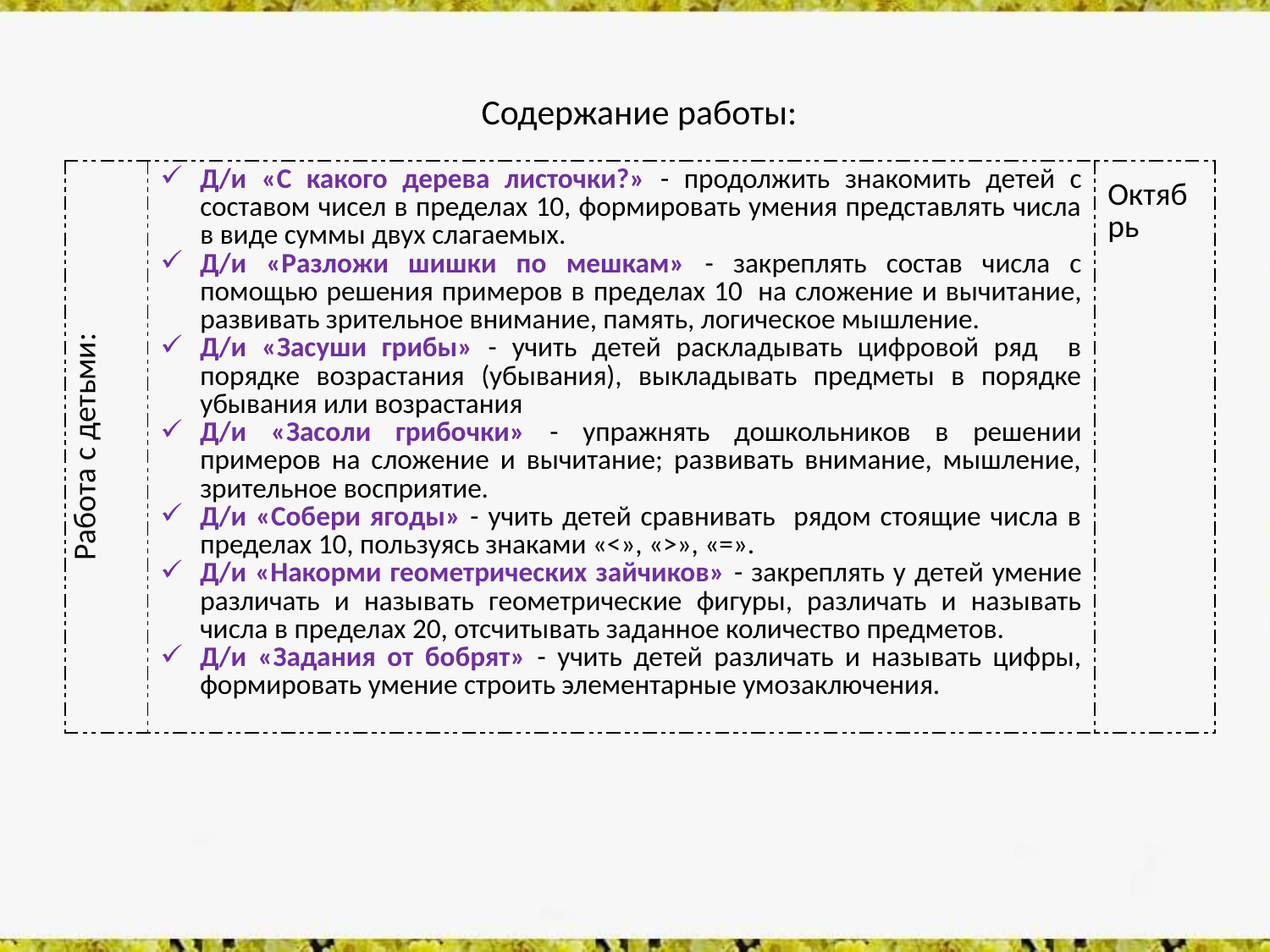

# Содержание работы:
| Работа с детьми: | Д/и «С какого дерева листочки?» - продолжить знакомить детей с составом чисел в пределах 10, формировать умения представлять числа в виде суммы двух слагаемых. Д/и «Разложи шишки по мешкам» - закреплять состав числа с помощью решения примеров в пределах 10  на сложение и вычитание, развивать зрительное внимание, память, логическое мышление. Д/и «Засуши грибы» - учить детей раскладывать цифровой ряд в порядке возрастания (убывания), выкладывать предметы в порядке убывания или возрастания Д/и «Засоли грибочки» - упражнять дошкольников в решении примеров на сложение и вычитание; развивать внимание, мышление, зрительное восприятие. Д/и «Собери ягоды» - учить детей сравнивать рядом стоящие числа в пределах 10, пользуясь знаками «<», «>», «=». Д/и «Накорми геометрических зайчиков» - закреплять у детей умение различать и называть геометрические фигуры, различать и называть числа в пределах 20, отсчитывать заданное количество предметов. Д/и «Задания от бобрят» - учить детей различать и называть цифры, формировать умение строить элементарные умозаключения. | Октябрь |
| --- | --- | --- |